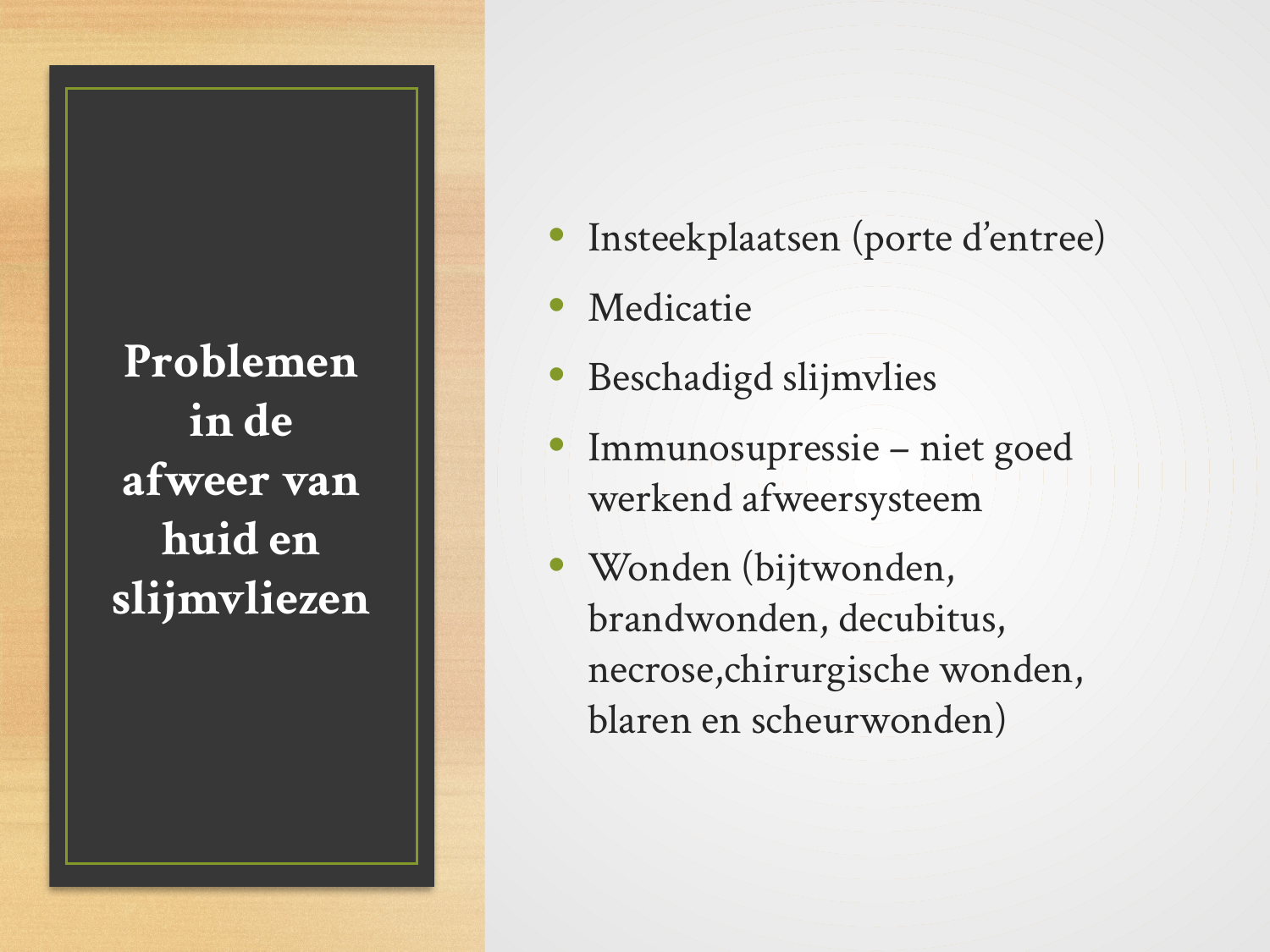

Insteekplaatsen (porte d’entree)
Medicatie
Beschadigd slijmvlies
Immunosupressie – niet goed werkend afweersysteem
Wonden (bijtwonden, brandwonden, decubitus, necrose,chirurgische wonden, blaren en scheurwonden)

# Problemen in de afweer van huid en slijmvliezen